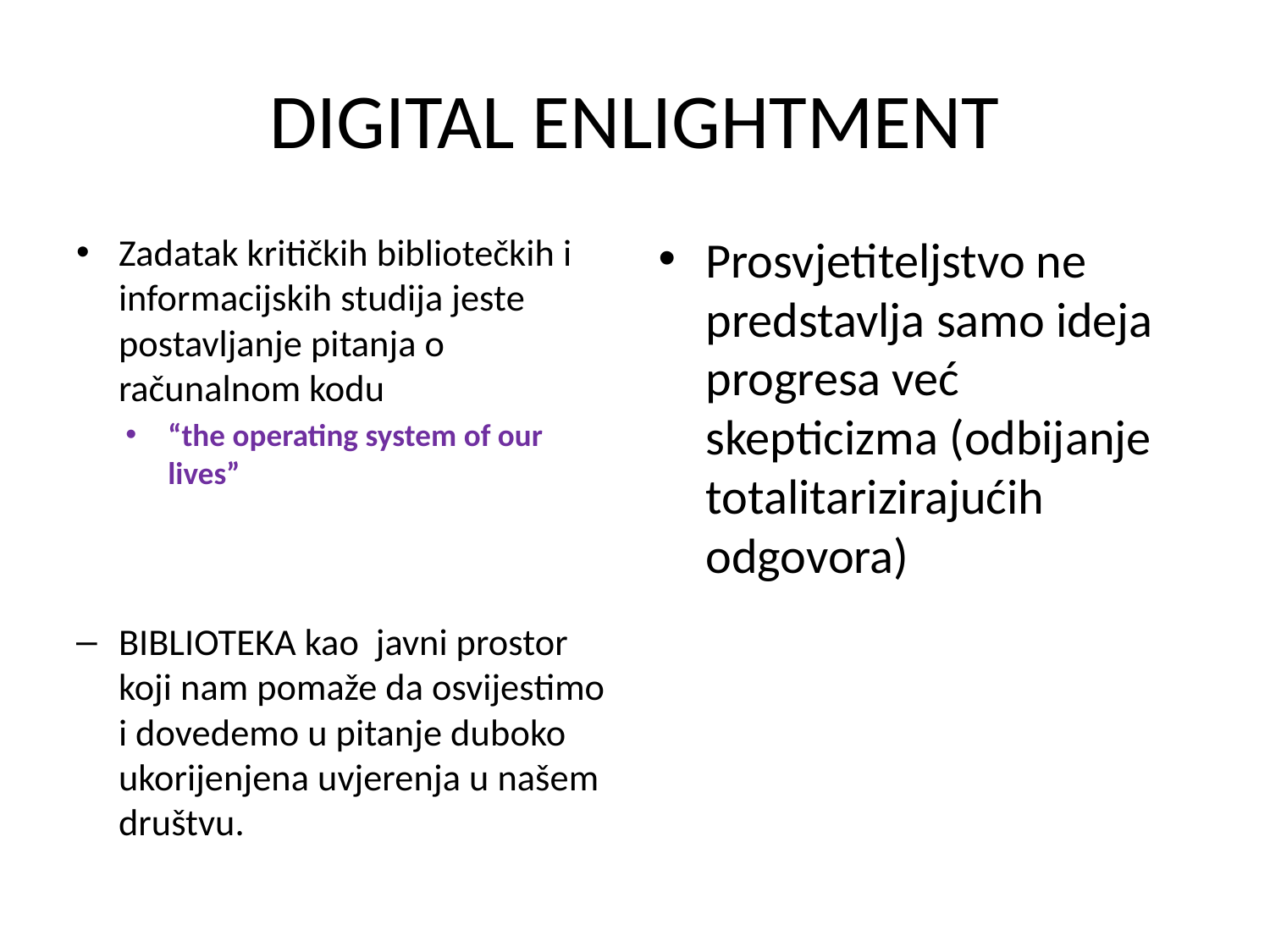

# DIGITAL ENLIGHTMENT
Zadatak kritičkih bibliotečkih i informacijskih studija jeste postavljanje pitanja o računalnom kodu
“the operating system of our lives”

BIBLIOTEKA kao  javni prostor koji nam pomaže da osvijestimo i dovedemo u pitanje duboko ukorijenjena uvjerenja u našem društvu.

Prosvjetiteljstvo ne predstavlja samo ideja progresa već skepticizma (odbijanje totalitarizirajućih odgovora)